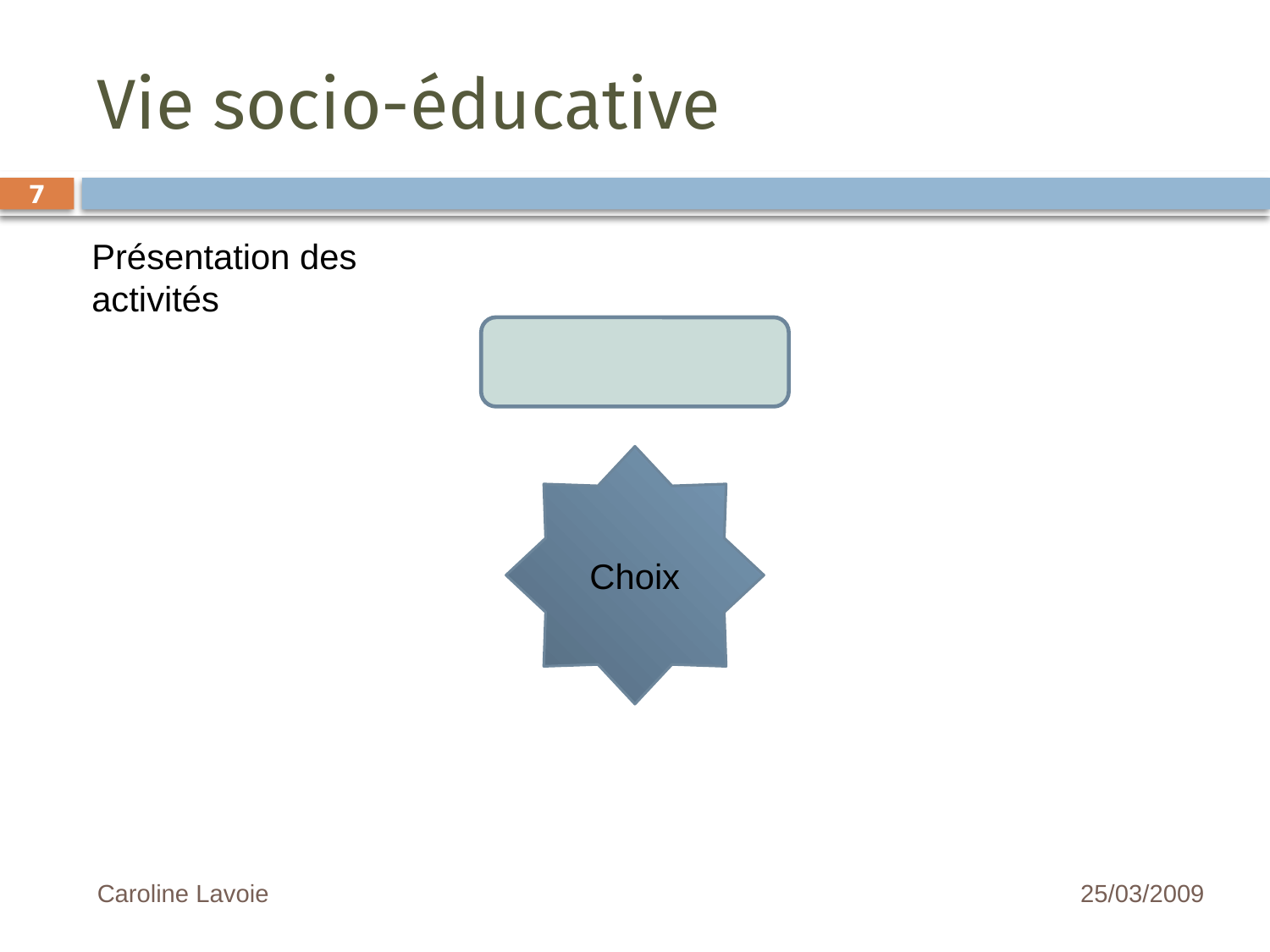

# Vie socio-éducative
7
Présentation des activités

Choix
Caroline Lavoie
25/03/2009